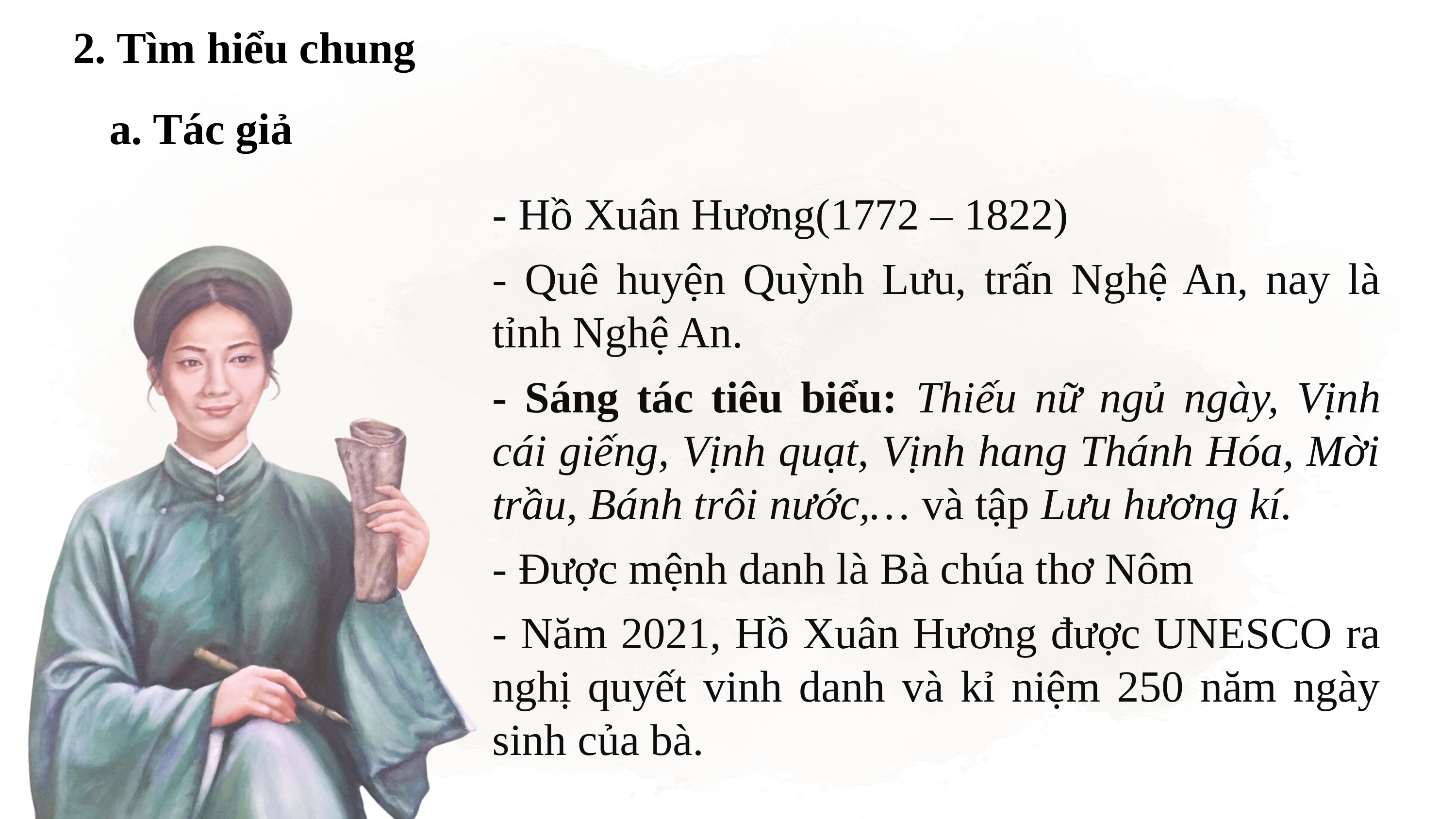

2. Tìm hiểu chung
a. Tác giả
- Hồ Xuân Hương(1772 – 1822)
- Quê huyện Quỳnh Lưu, trấn Nghệ An, nay là tỉnh Nghệ An.
- Sáng tác tiêu biểu: Thiếu nữ ngủ ngày, Vịnh cái giếng, Vịnh quạt, Vịnh hang Thánh Hóa, Mời trầu, Bánh trôi nước,… và tập Lưu hương kí.
- Được mệnh danh là Bà chúa thơ Nôm
- Năm 2021, Hồ Xuân Hương được UNESCO ra nghị quyết vinh danh và kỉ niệm 250 năm ngày sinh của bà.